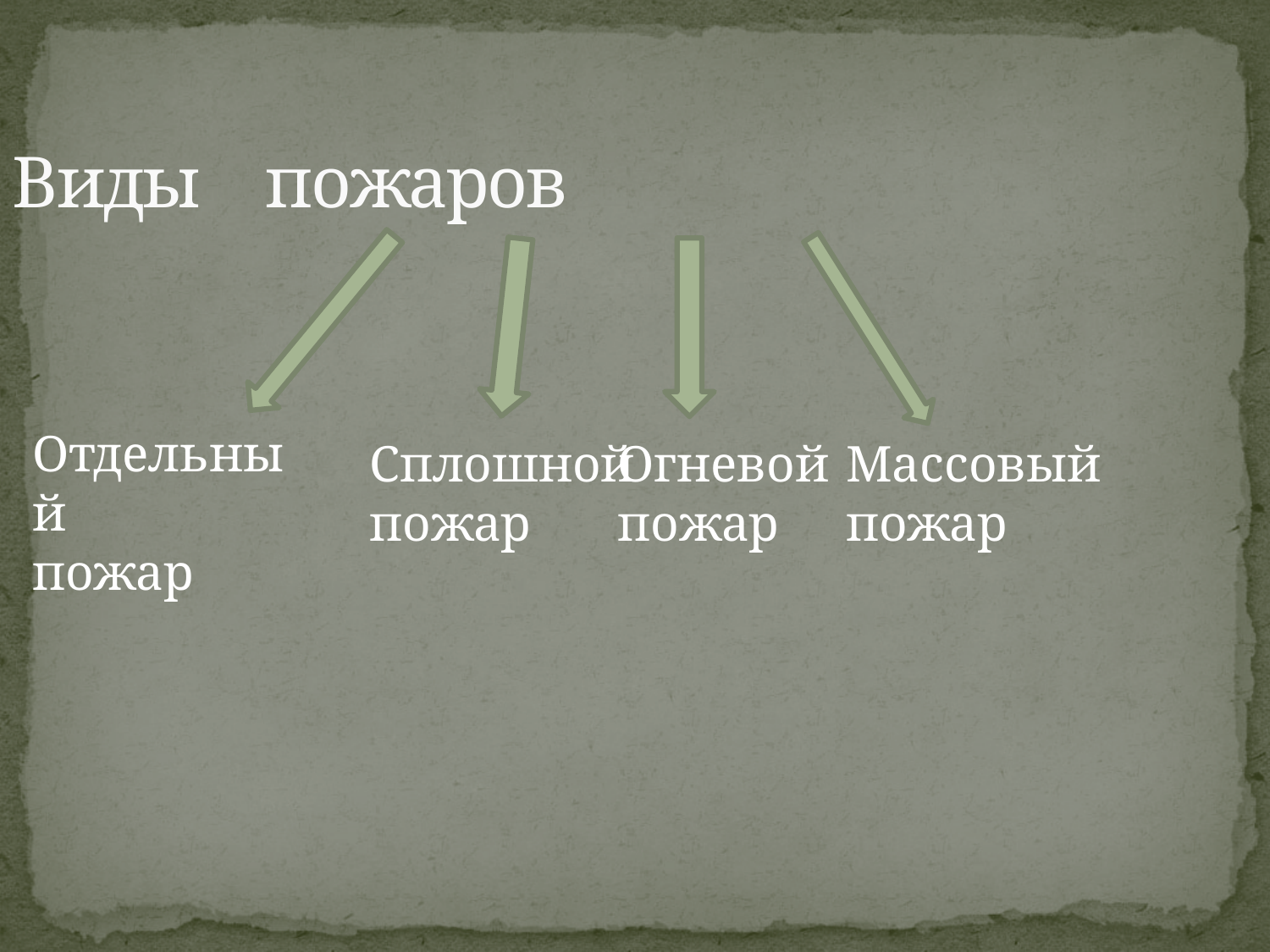

Виды    пожаров

Отдельный
пожар
Сплошной пожар
Огневой пожар
Массовый пожар